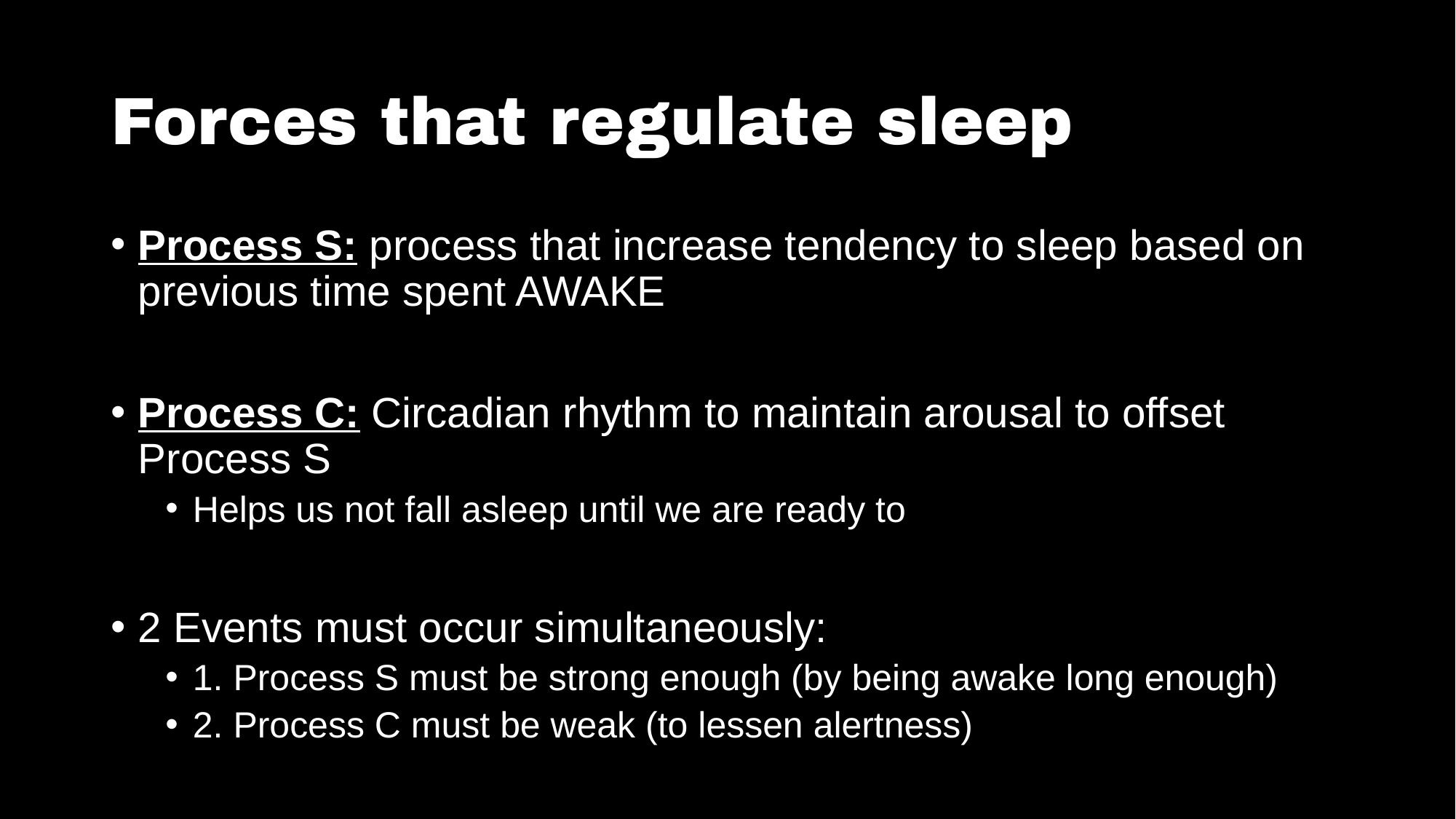

# Forces that regulate sleep
Process S: process that increase tendency to sleep based on previous time spent AWAKE

Process C: Circadian rhythm to maintain arousal to offset Process S
Helps us not fall asleep until we are ready to

2 Events must occur simultaneously:
1. Process S must be strong enough (by being awake long enough)
2. Process C must be weak (to lessen alertness)